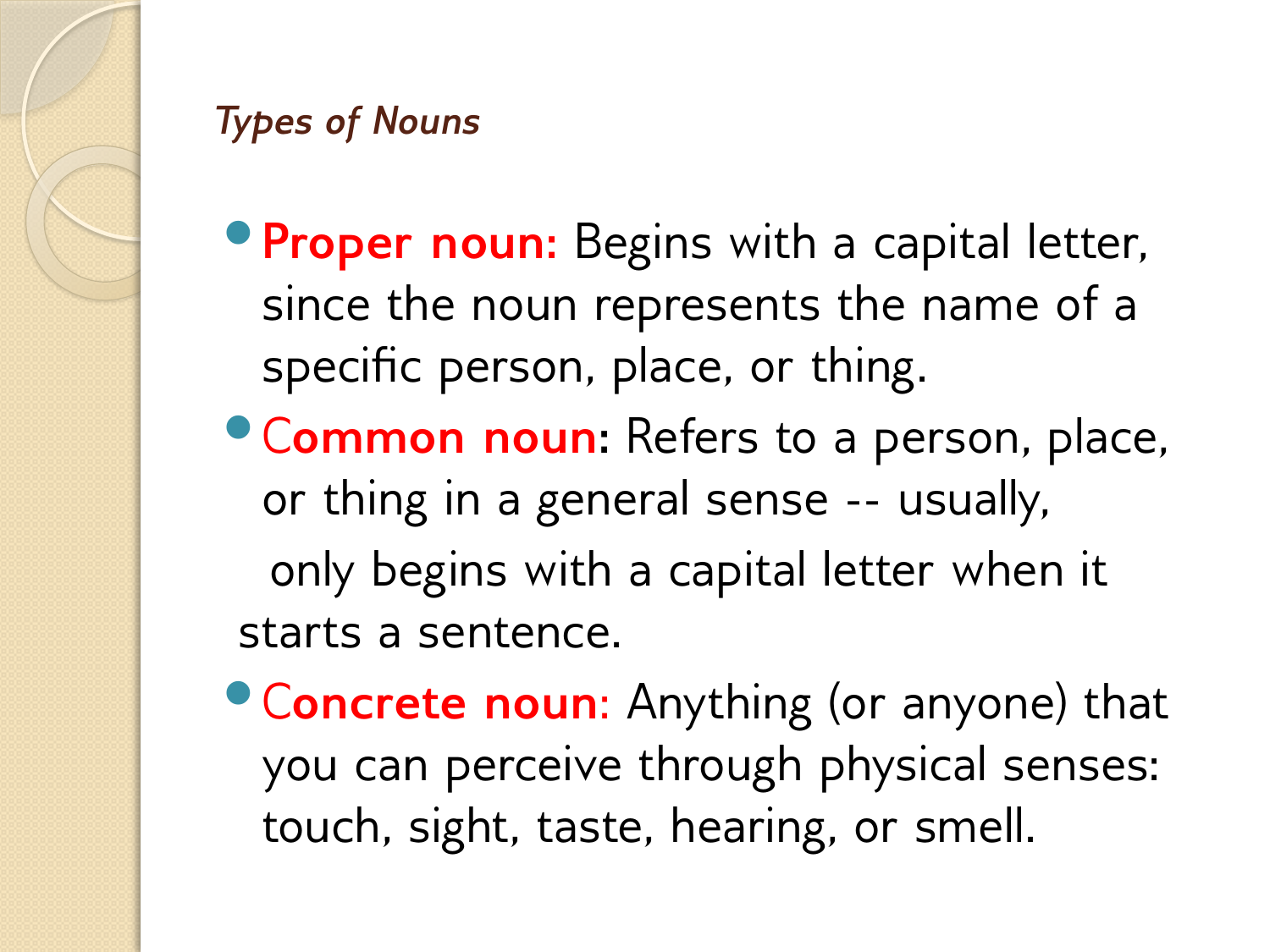

# Types of Nouns
Proper noun: Begins with a capital letter, since the noun represents the name of a specific person, place, or thing.
Common noun: Refers to a person, place, or thing in a general sense -- usually,
   only begins with a capital letter when it         starts a sentence.
Concrete noun: Anything (or anyone) that you can perceive through physical senses: touch, sight, taste, hearing, or smell.